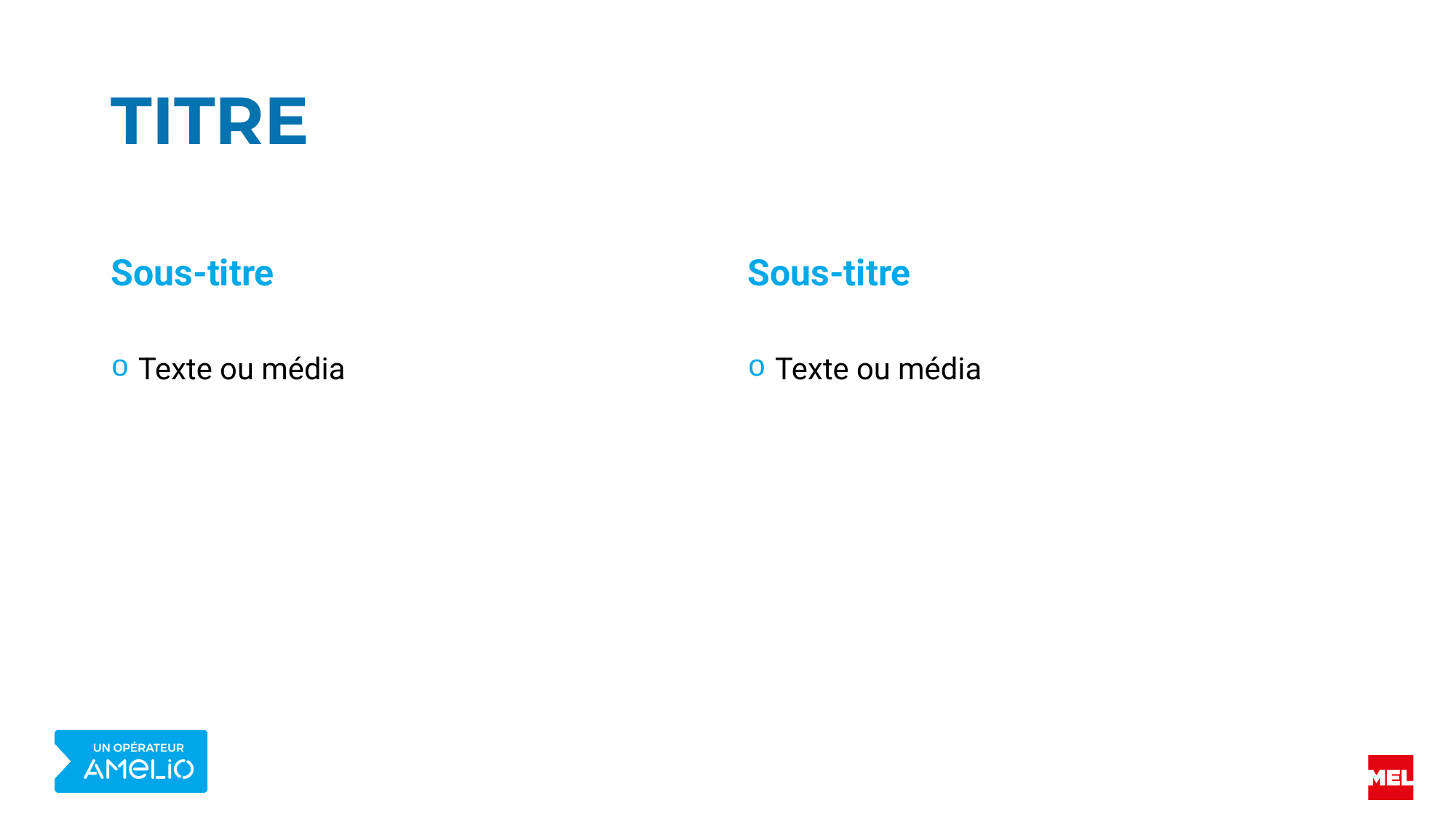

# TITRE
Sous-titre
Sous-titre
Texte ou média
Texte ou média